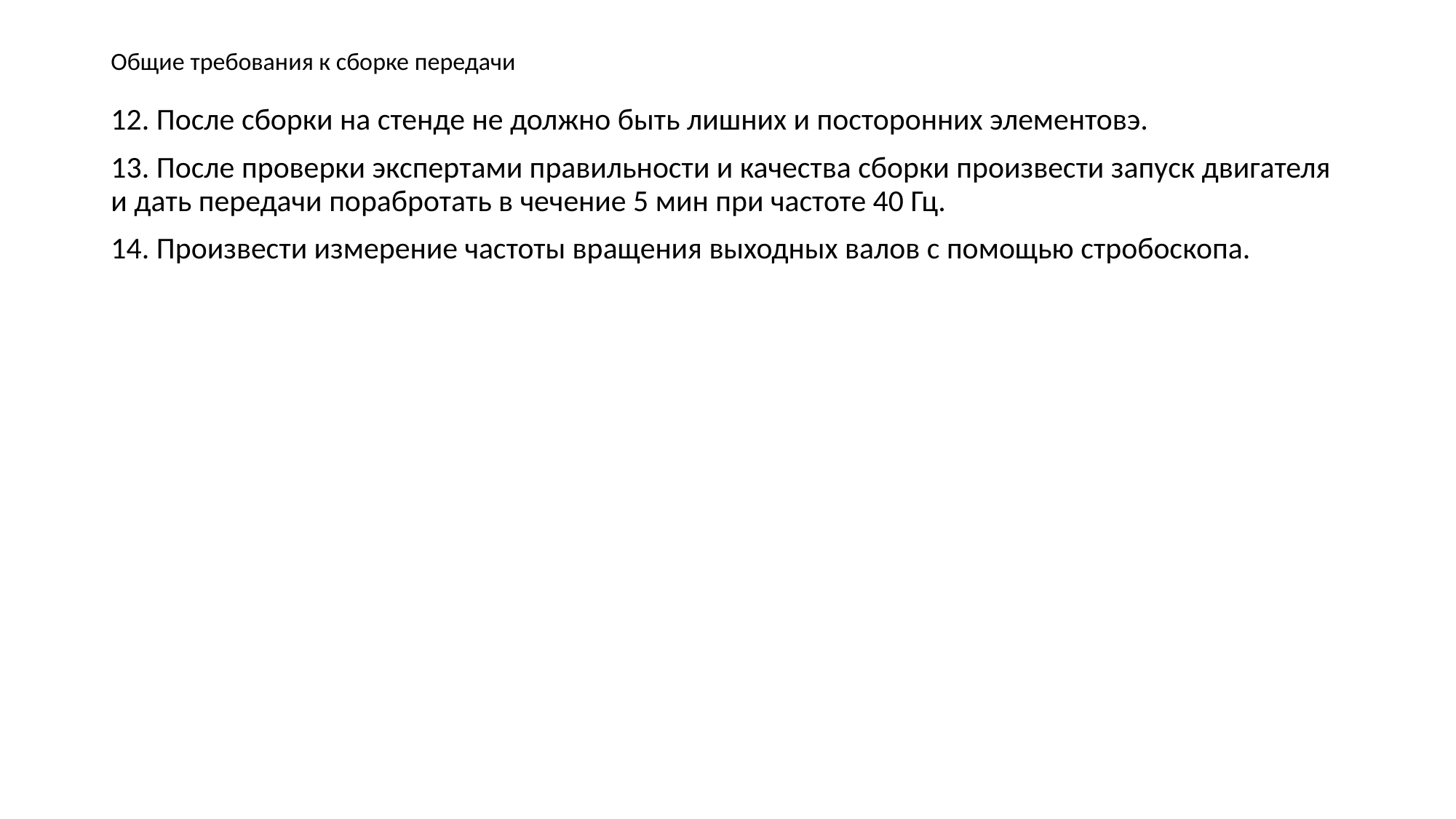

# Общие требования к сборке передачи
12. После сборки на стенде не должно быть лишних и посторонних элементовэ.
13. После проверки экспертами правильности и качества сборки произвести запуск двигателя и дать передачи порабротать в чечение 5 мин при частоте 40 Гц.
14. Произвести измерение частоты вращения выходных валов с помощью стробоскопа.